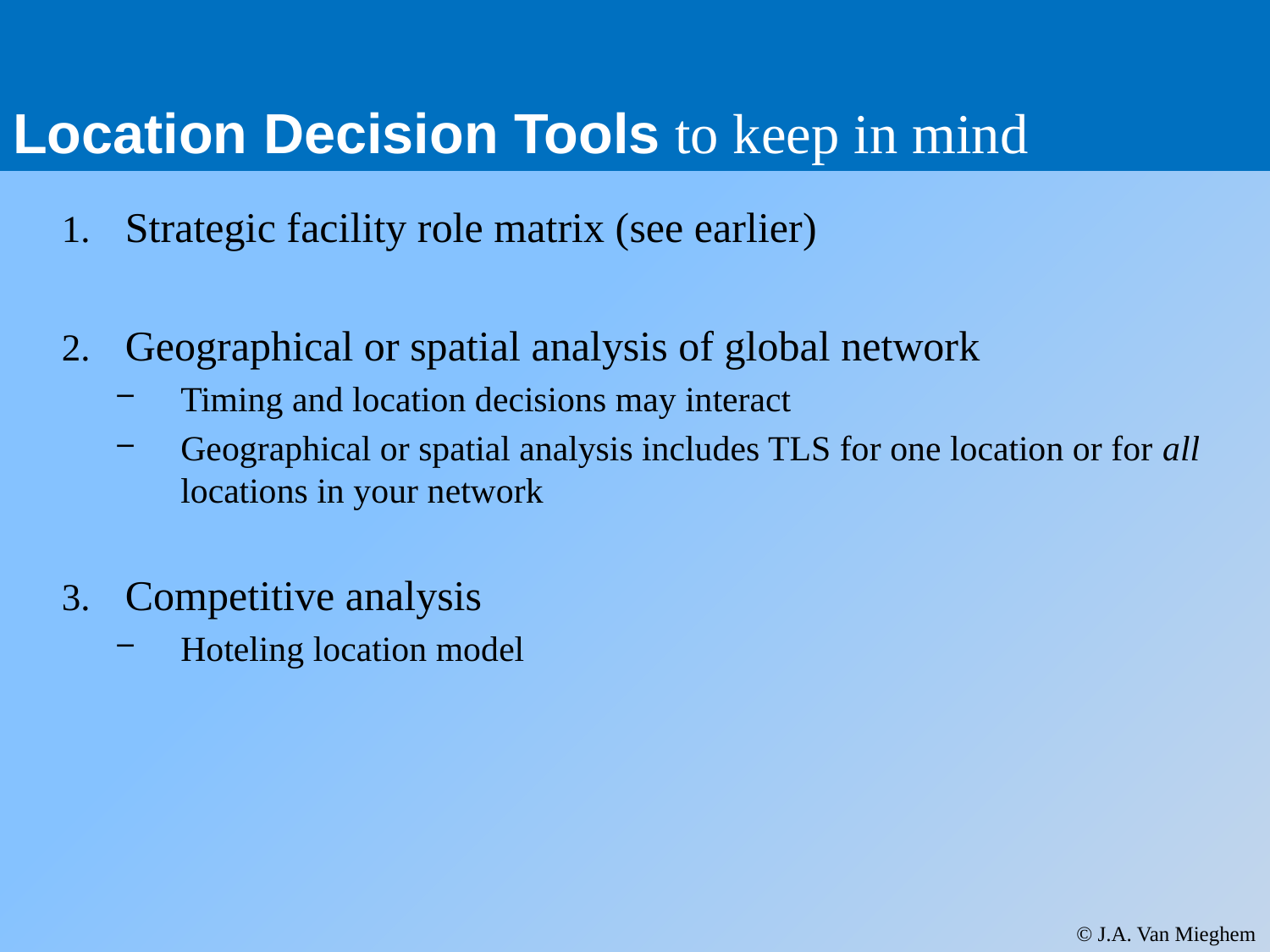

# Location Decision Tools to keep in mind
Strategic facility role matrix (see earlier)

Geographical or spatial analysis of global network
Timing and location decisions may interact
Geographical or spatial analysis includes TLS for one location or for all locations in your network

Competitive analysis
Hoteling location model